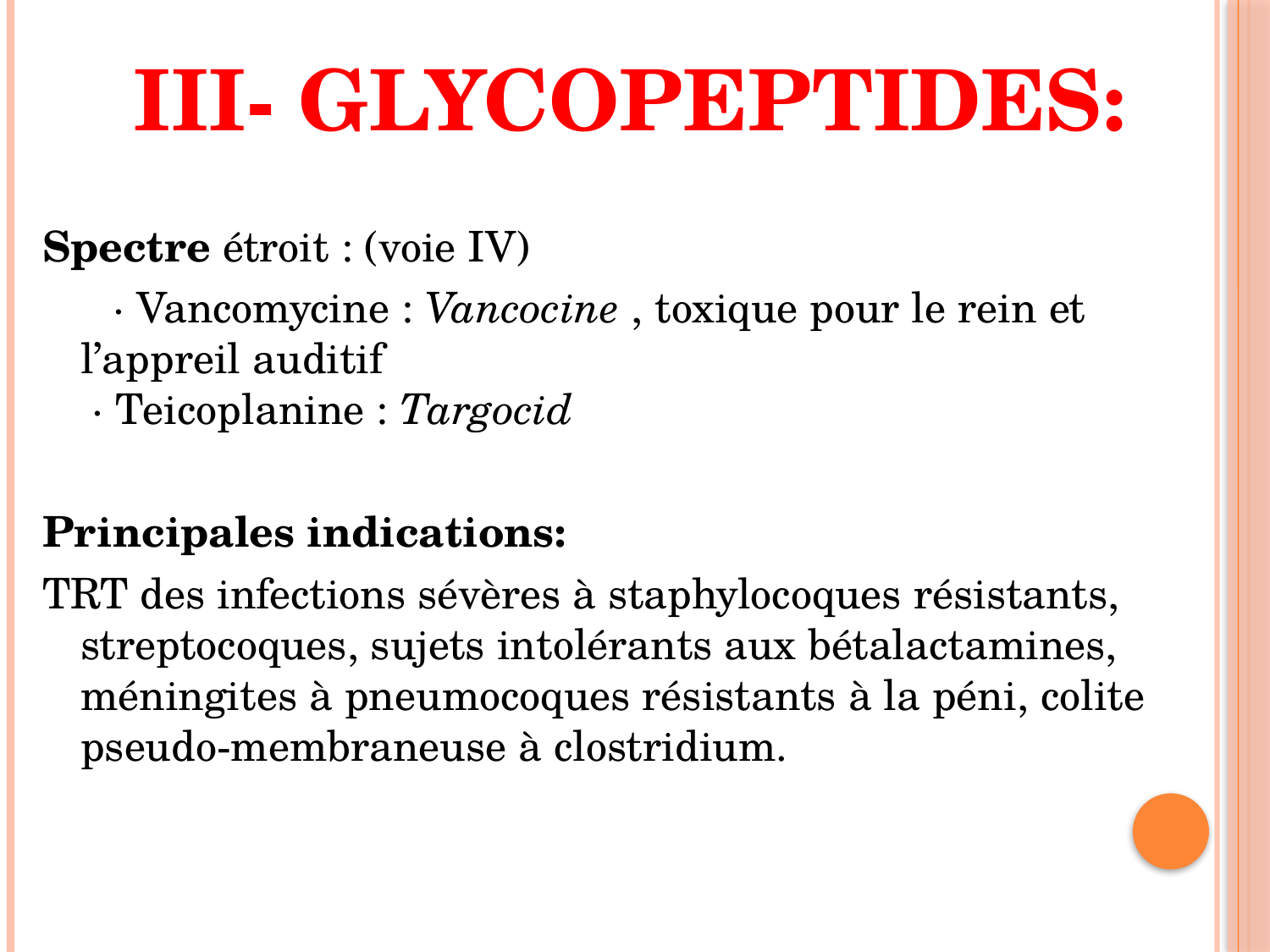

III- GLYCOPEPTIDES:

Spectre étroit : (voie IV)
      · Vancomycine : Vancocine , toxique pour le rein et l’appreil auditif
 · Teicoplanine : Targocid

Principales indications:
TRT des infections sévères à staphylocoques résistants, streptocoques, sujets intolérants aux bétalactamines, méningites à pneumocoques résistants à la péni, colite pseudo-membraneuse à clostridium.